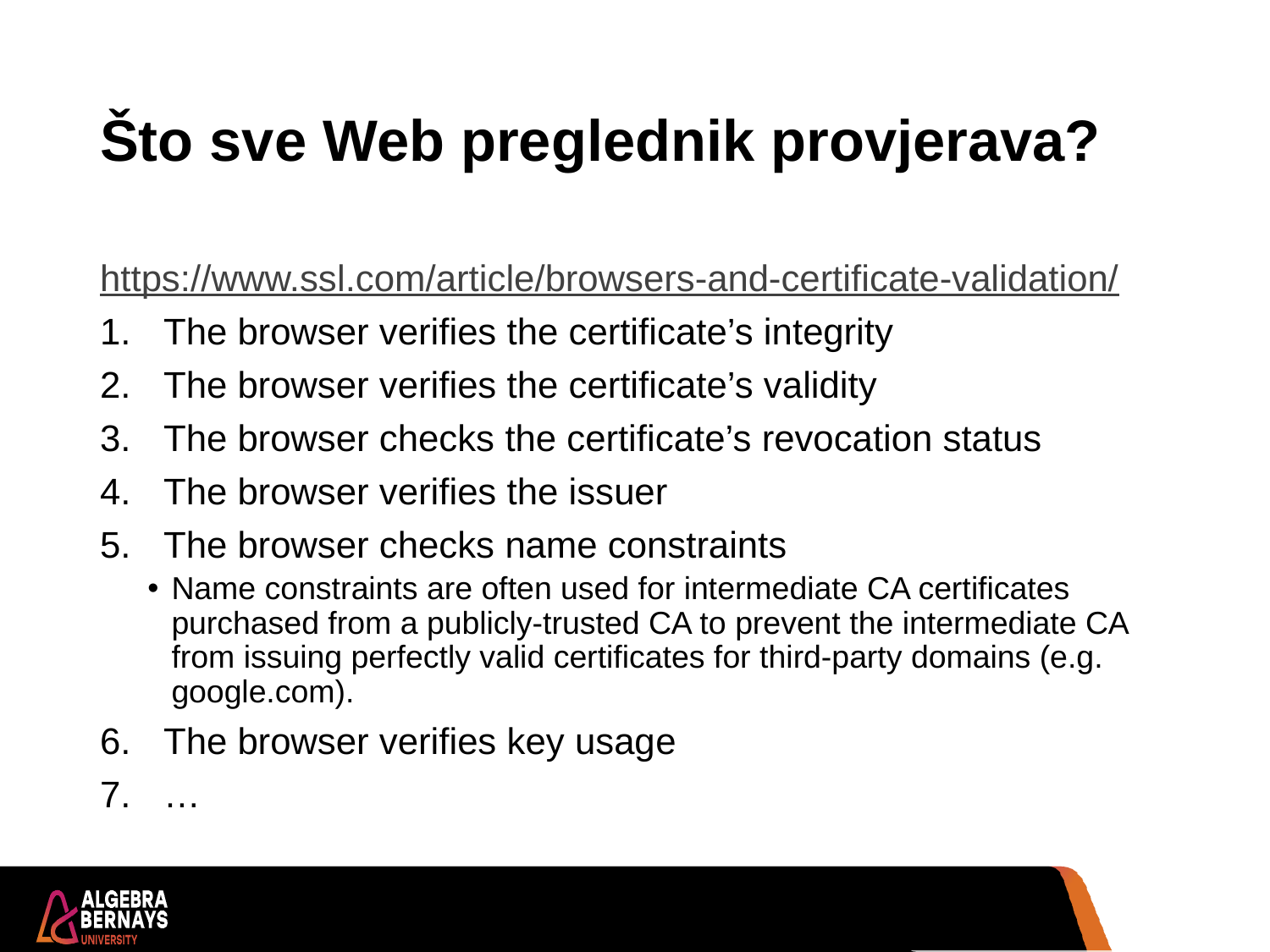

# Što sve Web preglednik provjerava?
https://www.ssl.com/article/browsers-and-certificate-validation/
The browser verifies the certificate’s integrity
The browser verifies the certificate’s validity
The browser checks the certificate’s revocation status
The browser verifies the issuer
The browser checks name constraints
Name constraints are often used for intermediate CA certificates purchased from a publicly-trusted CA to prevent the intermediate CA from issuing perfectly valid certificates for third-party domains (e.g. google.com).
The browser verifies key usage
…